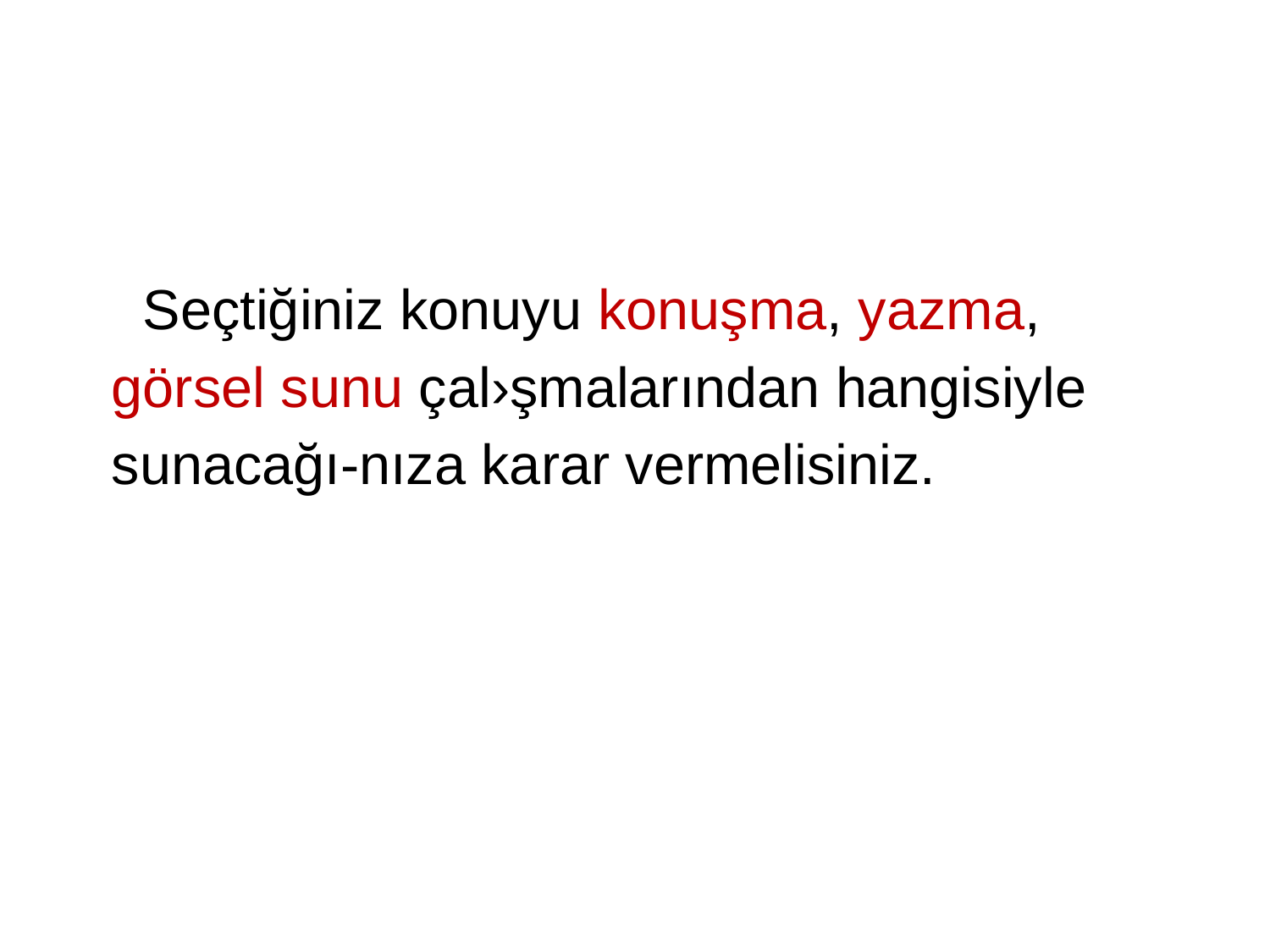

Seçtiğiniz konuyu konuşma, yazma, görsel sunu çal›şmalarından hangisiyle sunacağı-nıza karar vermelisiniz.